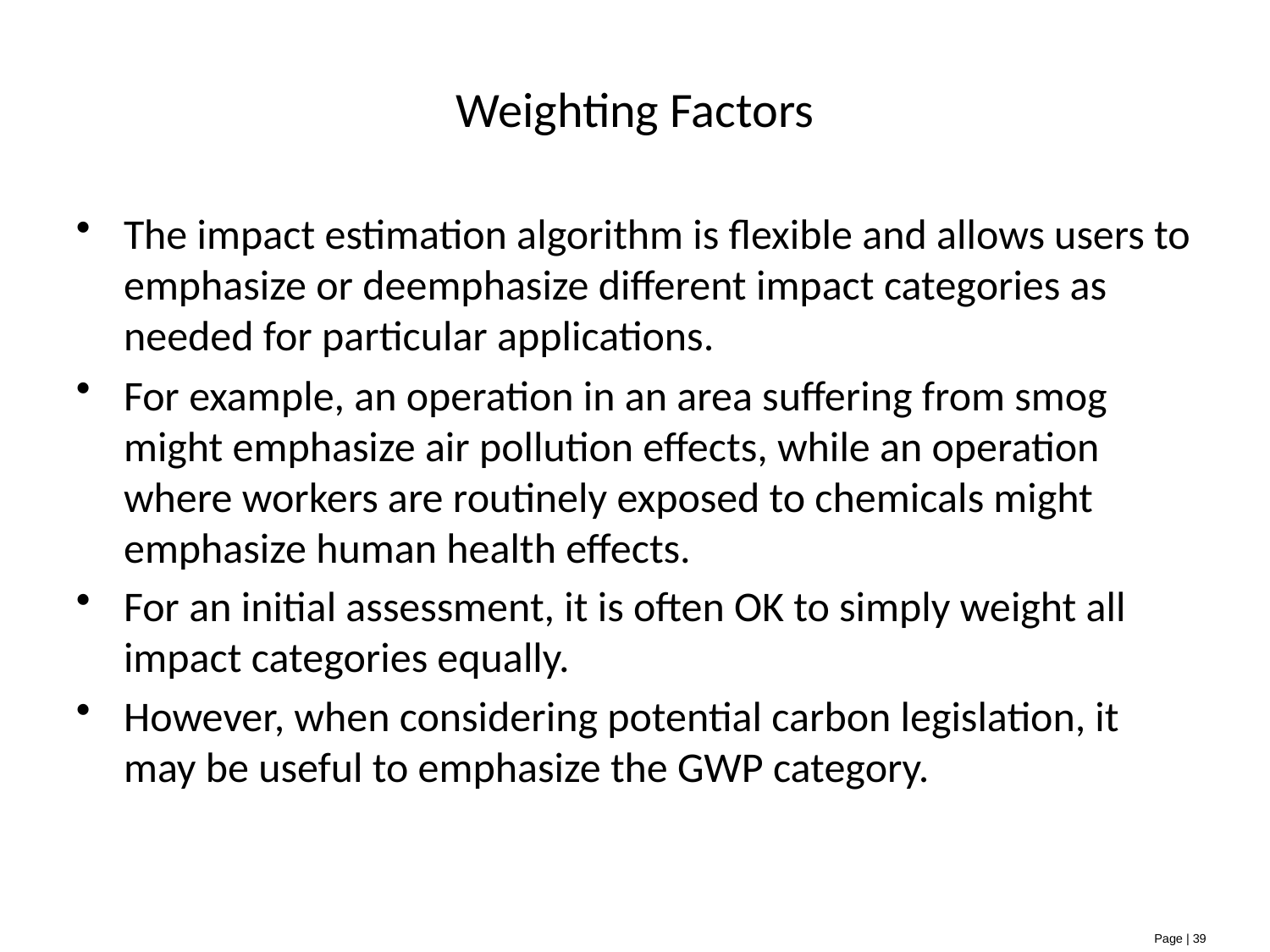

# Weighting Factors
The impact estimation algorithm is flexible and allows users to emphasize or deemphasize different impact categories as needed for particular applications.
For example, an operation in an area suffering from smog might emphasize air pollution effects, while an operation where workers are routinely exposed to chemicals might emphasize human health effects.
For an initial assessment, it is often OK to simply weight all impact categories equally.
However, when considering potential carbon legislation, it may be useful to emphasize the GWP category.